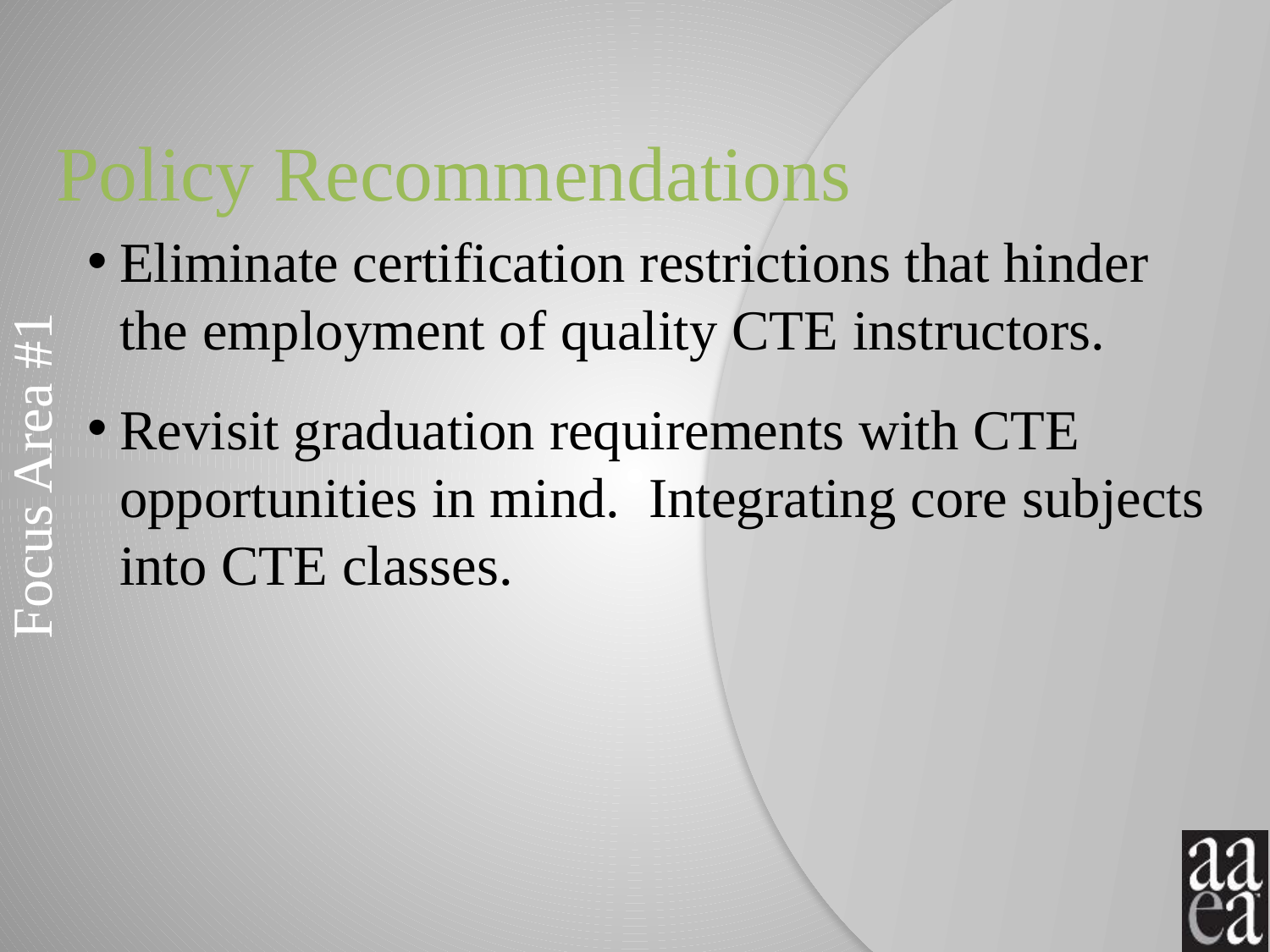

# Policy Recommendations
Eliminate certification restrictions that hinder the employment of quality CTE instructors.
Revisit graduation requirements with CTE opportunities in mind.  Integrating core subjects into CTE classes.
Focus Area #1